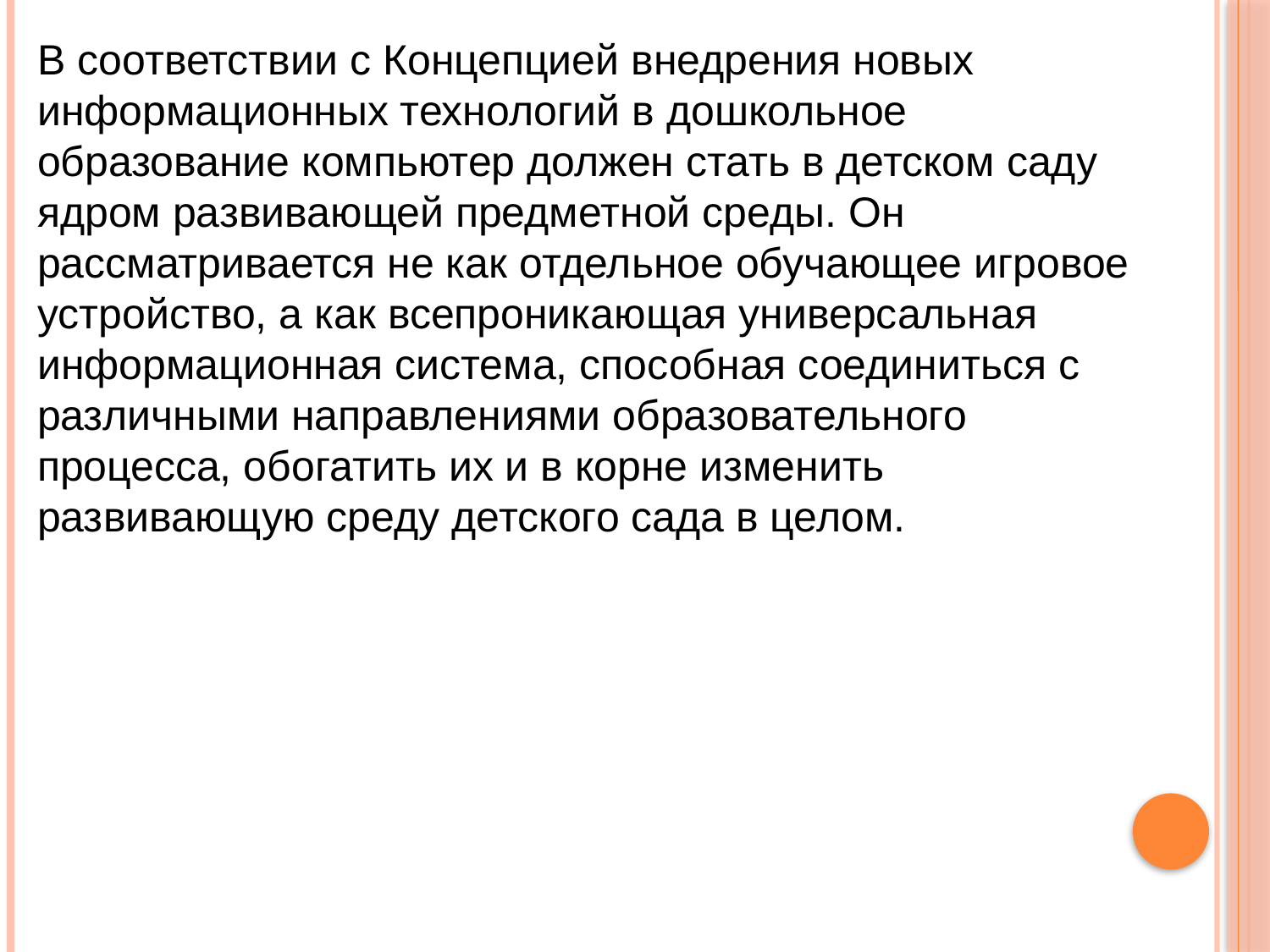

В соответствии с Концепцией внедрения новых информационных технологий в дошкольное образование компьютер должен стать в детском саду ядром развивающей предметной среды. Он рассматривается не как отдельное обучающее игровое устройство, а как всепроникающая универсальная информационная система, способная соединиться с различными направлениями образовательного процесса, обогатить их и в корне изменить развивающую среду детского сада в целом.